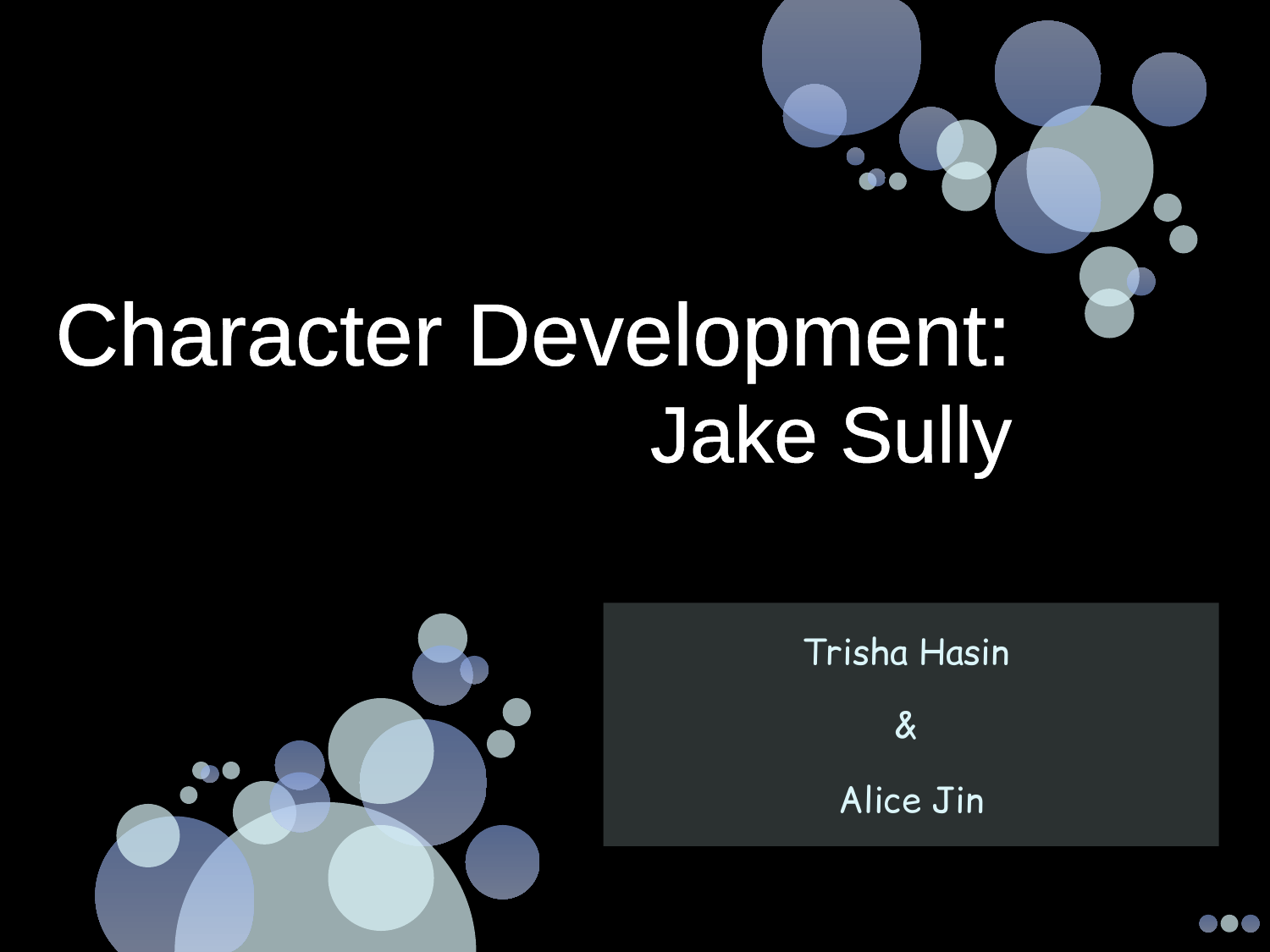

Character Development:
Jake Sully
Trisha Hasin
&
Alice Jin